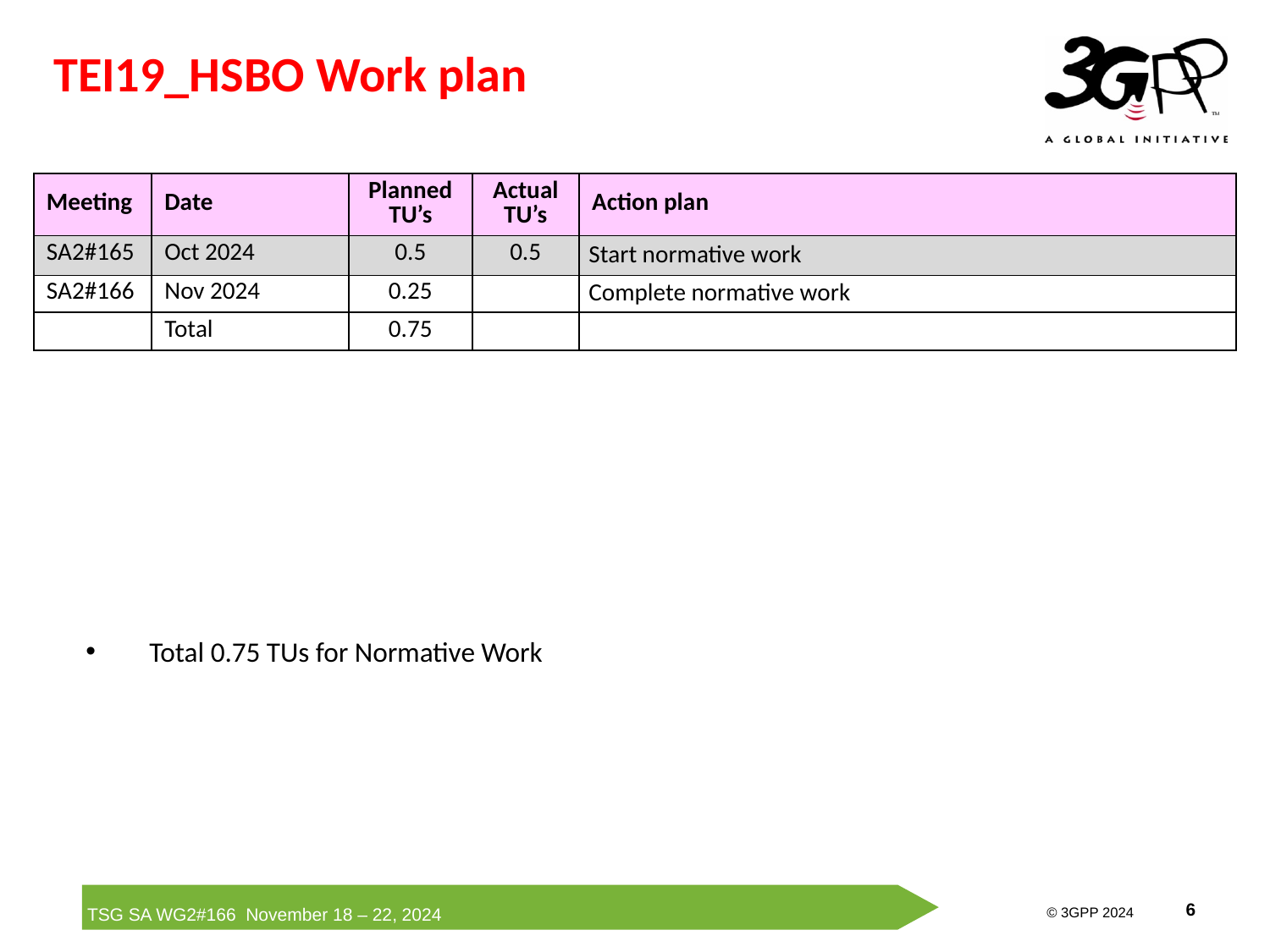

TEI19_HSBO Work plan
| Meeting | Date | Planned TU’s | Actual TU’s | Action plan |
| --- | --- | --- | --- | --- |
| SA2#165 | Oct 2024 | 0.5 | 0.5 | Start normative work |
| SA2#166 | Nov 2024 | 0.25 |  | Complete normative work |
|  | Total | 0.75 |  |  |
Total 0.75 TUs for Normative Work